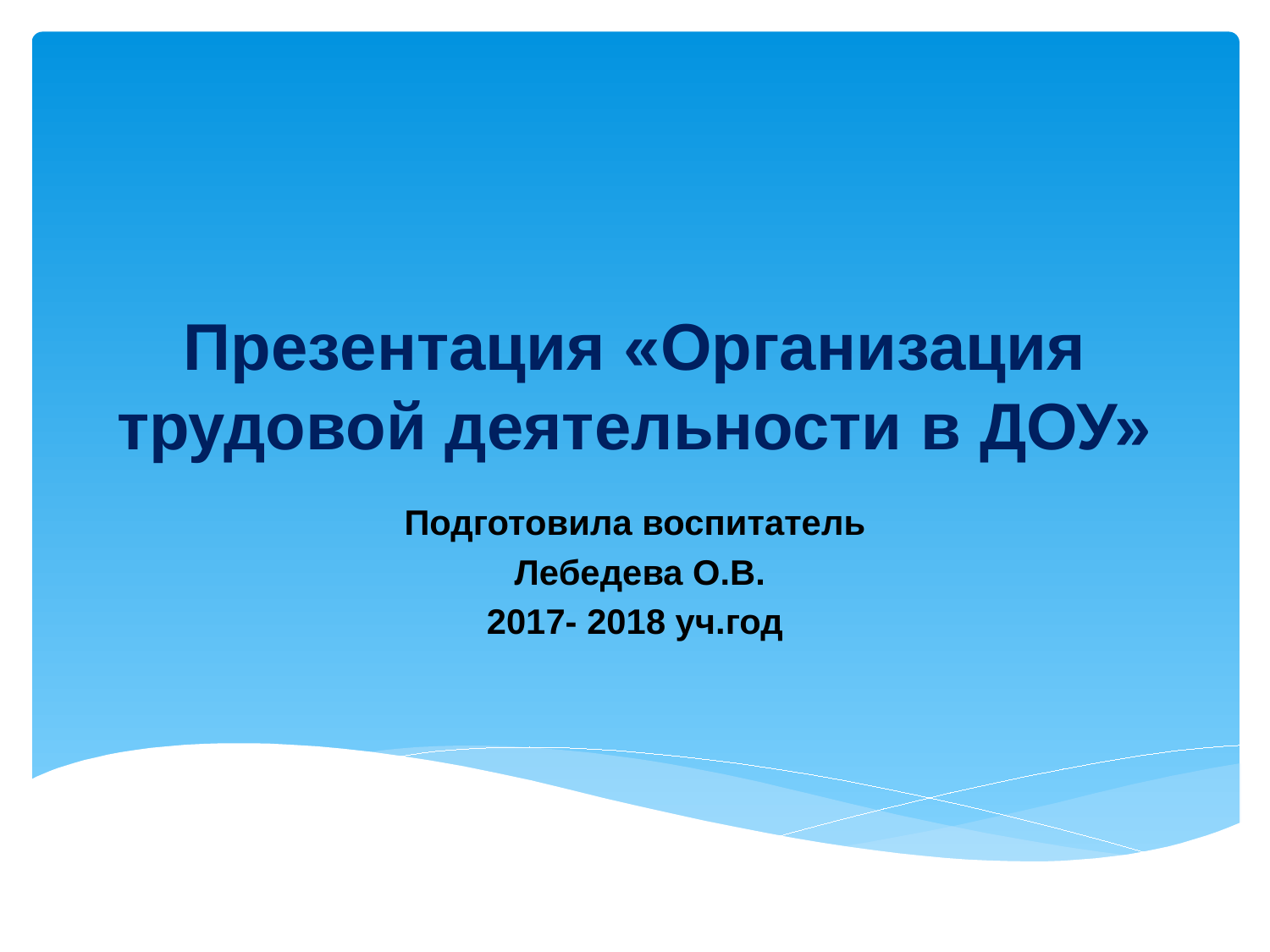

# Презентация «Организация трудовой деятельности в ДОУ»
Подготовила воспитатель
 Лебедева О.В.
2017- 2018 уч.год